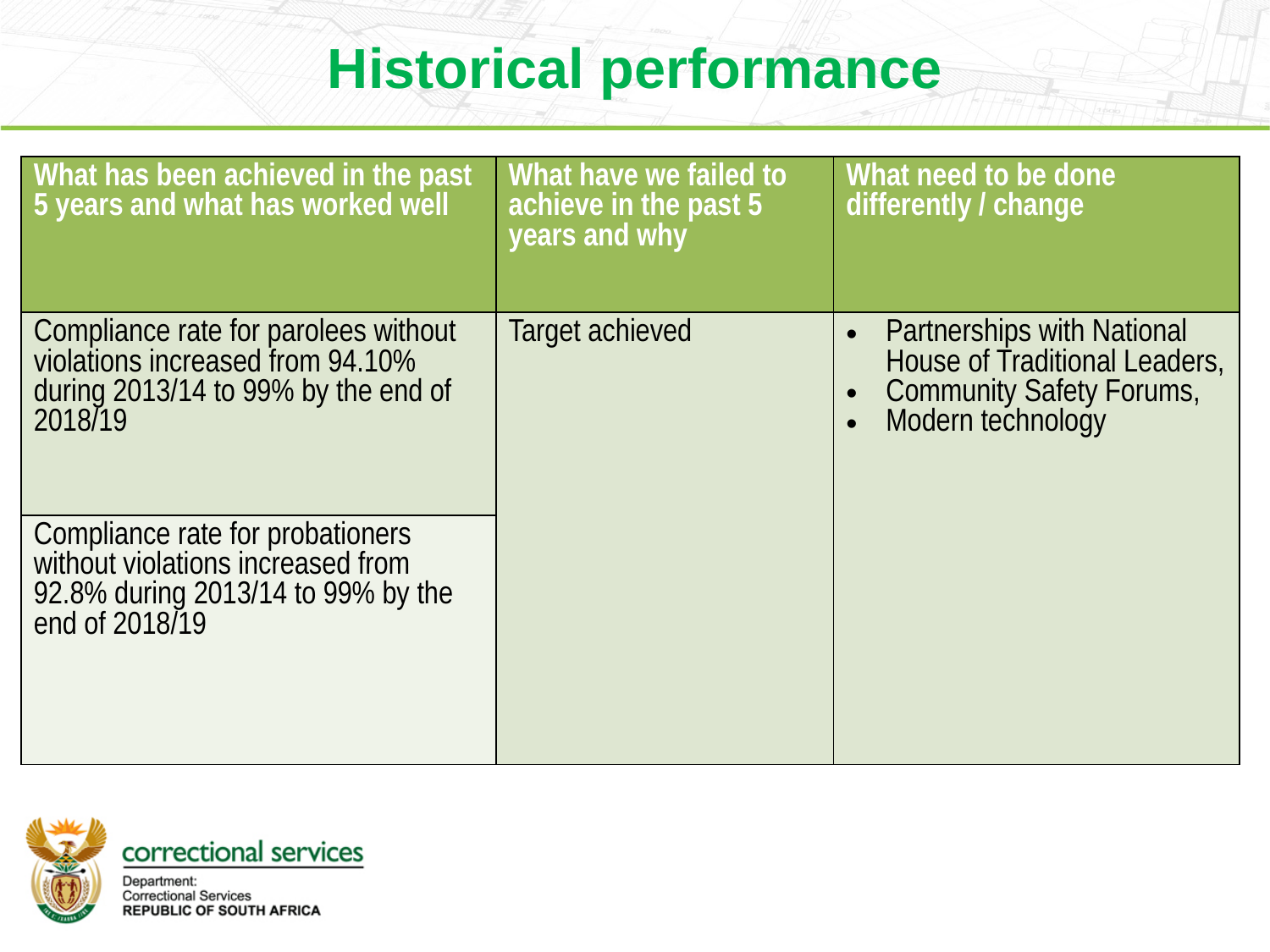

Historical performance
| What has been achieved in the past 5 years and what has worked well | What have we failed to achieve in the past 5 years and why | What need to be done differently / change |
| --- | --- | --- |
| Compliance rate for parolees without violations increased from 94.10% during 2013/14 to 99% by the end of 2018/19 | Target achieved | Partnerships with National House of Traditional Leaders, Community Safety Forums, Modern technology |
| Compliance rate for probationers without violations increased from 92.8% during 2013/14 to 99% by the end of 2018/19 |  |  |